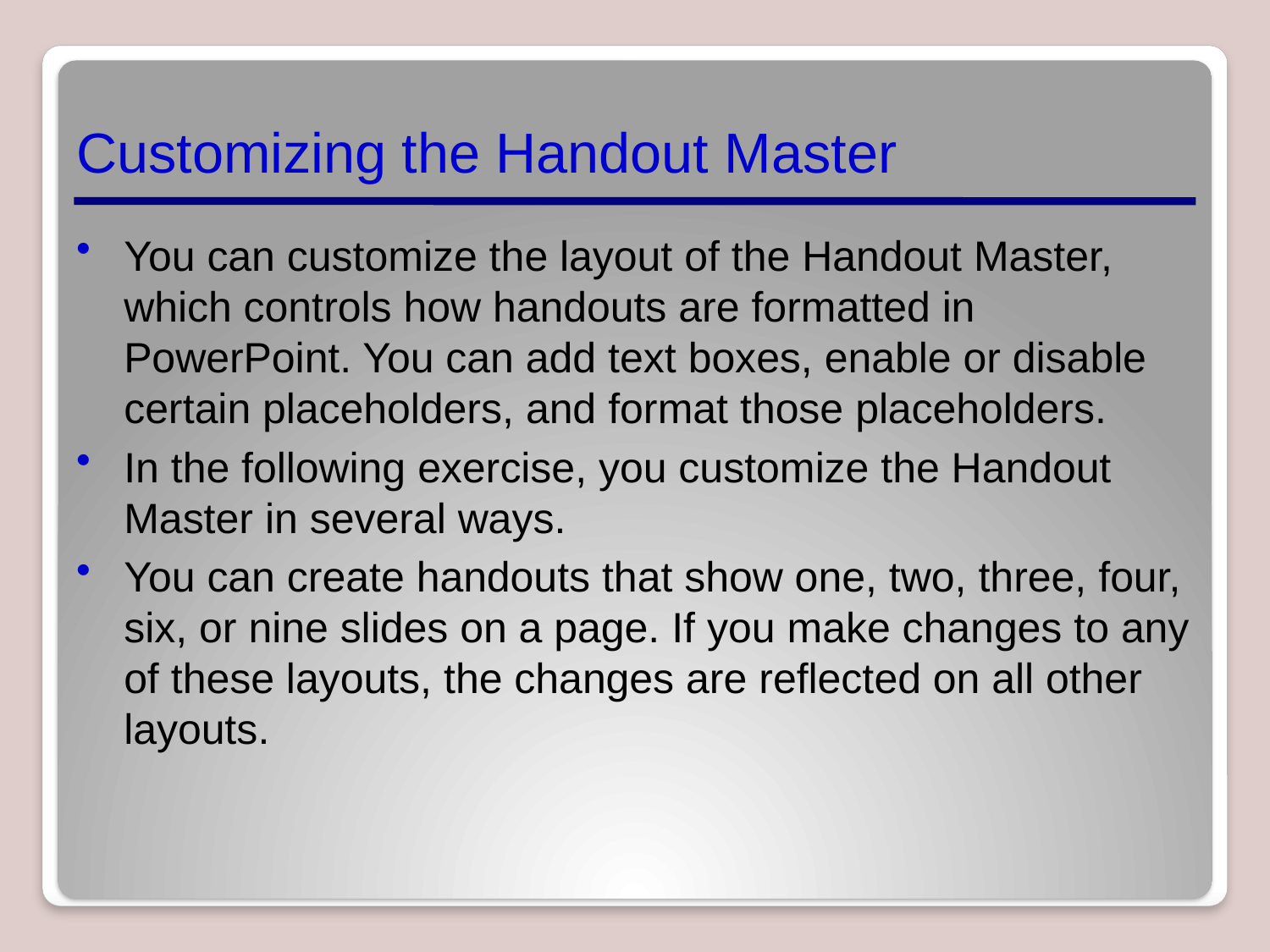

# Customizing the Handout Master
You can customize the layout of the Handout Master, which controls how handouts are formatted in PowerPoint. You can add text boxes, enable or disable certain placeholders, and format those placeholders.
In the following exercise, you customize the Handout Master in several ways.
You can create handouts that show one, two, three, four, six, or nine slides on a page. If you make changes to any of these layouts, the changes are reflected on all other layouts.